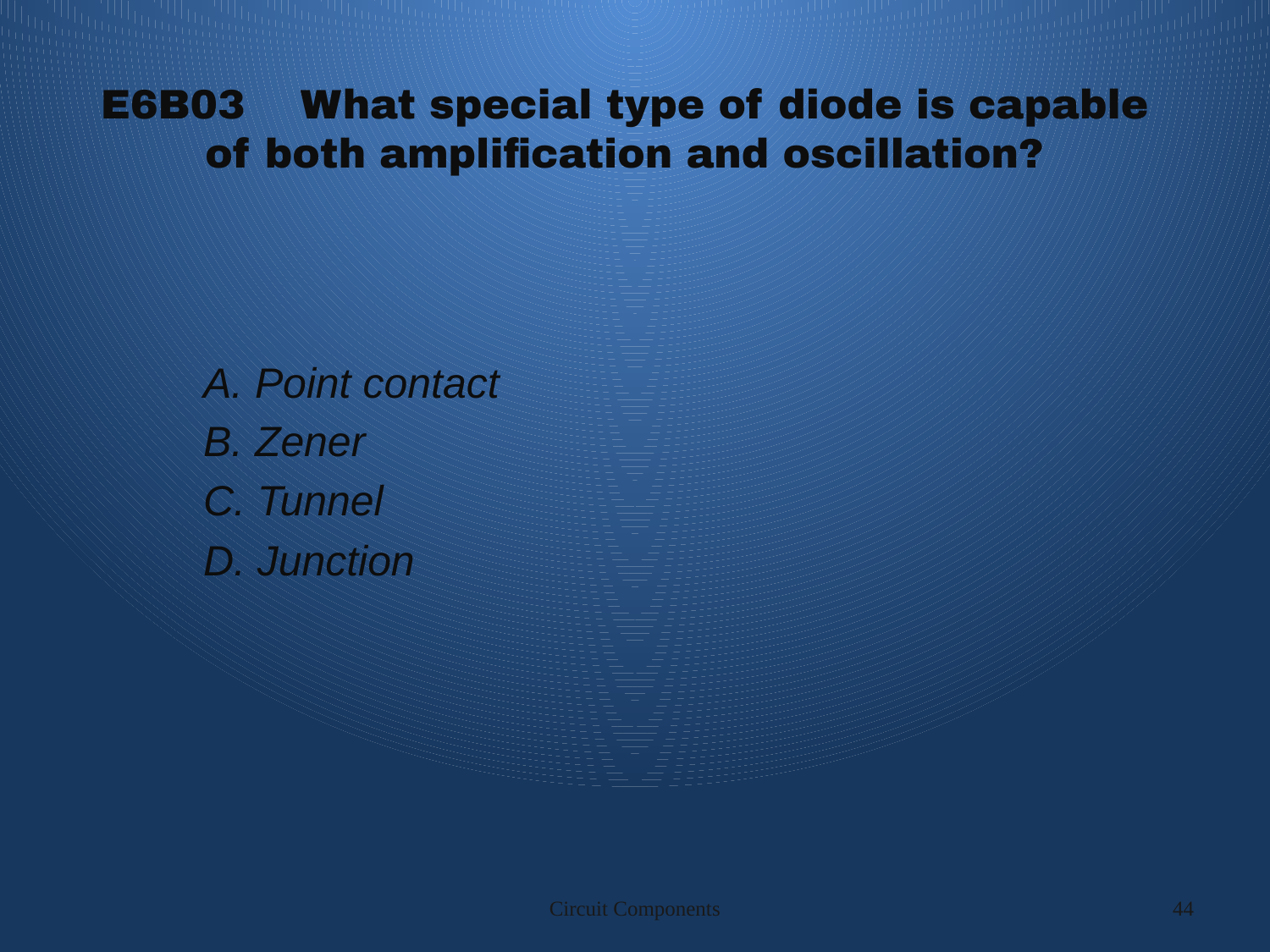

# E6B03    What special type of diode is capable of both amplification and oscillation?
A. Point contact
B. Zener
C. Tunnel
D. Junction
Circuit Components
44